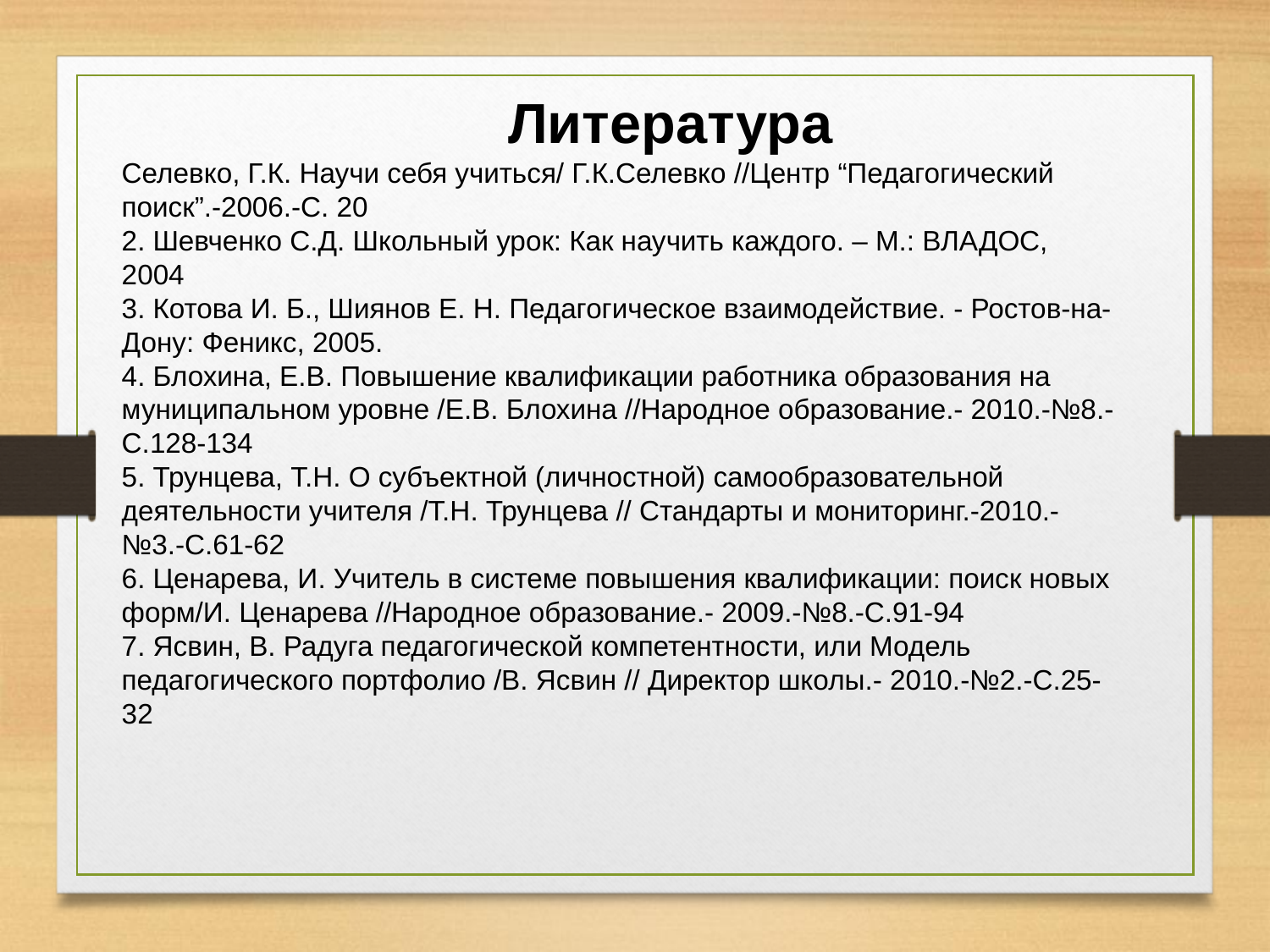

Литература
Селевко, Г.К. Научи себя учиться/ Г.К.Селевко //Центр “Педагогический поиск”.-2006.-С. 20
2. Шевченко С.Д. Школьный урок: Как научить каждого. – М.: ВЛАДОС, 2004
3. Котова И. Б., Шиянов Е. Н. Педагогическое взаимодействие. - Ростов-на-Дону: Феникс, 2005.
4. Блохина, Е.В. Повышение квалификации работника образования на муниципальном уровне /Е.В. Блохина //Народное образование.- 2010.-№8.-С.128-134
5. Трунцева, Т.Н. О субъектной (личностной) самообразовательной деятельности учителя /Т.Н. Трунцева // Стандарты и мониторинг.-2010.-№3.-С.61-62
6. Ценарева, И. Учитель в системе повышения квалификации: поиск новых форм/И. Ценарева //Народное образование.- 2009.-№8.-С.91-94
7. Ясвин, В. Радуга педагогической компетентности, или Модель педагогического портфолио /В. Ясвин // Директор школы.- 2010.-№2.-С.25-32